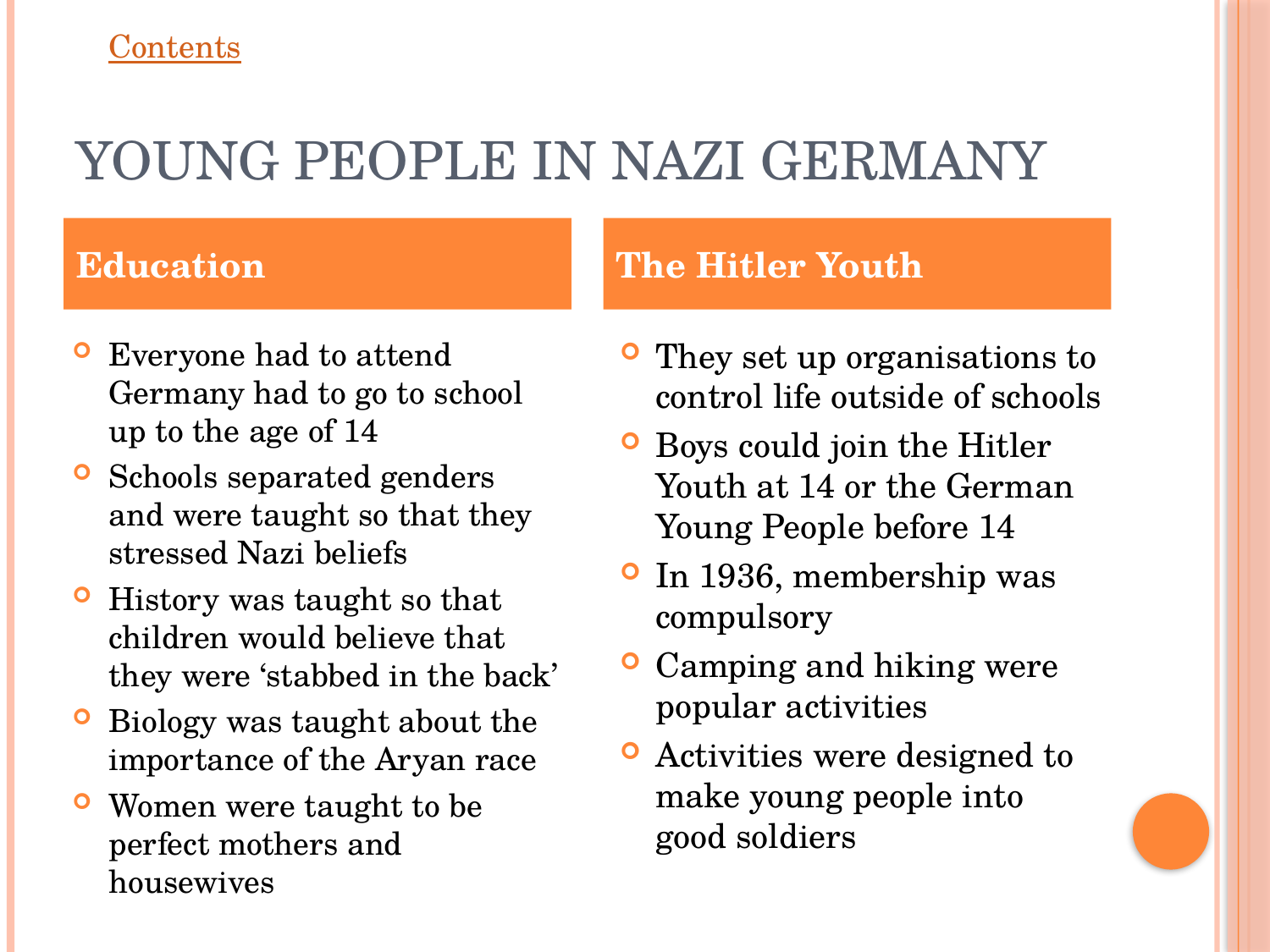

# Young People in Nazi Germany
Education
The Hitler Youth
Everyone had to attend Germany had to go to school up to the age of 14
Schools separated genders and were taught so that they stressed Nazi beliefs
History was taught so that children would believe that they were ‘stabbed in the back’
Biology was taught about the importance of the Aryan race
Women were taught to be perfect mothers and housewives
They set up organisations to control life outside of schools
Boys could join the Hitler Youth at 14 or the German Young People before 14
In 1936, membership was compulsory
Camping and hiking were popular activities
Activities were designed to make young people into good soldiers